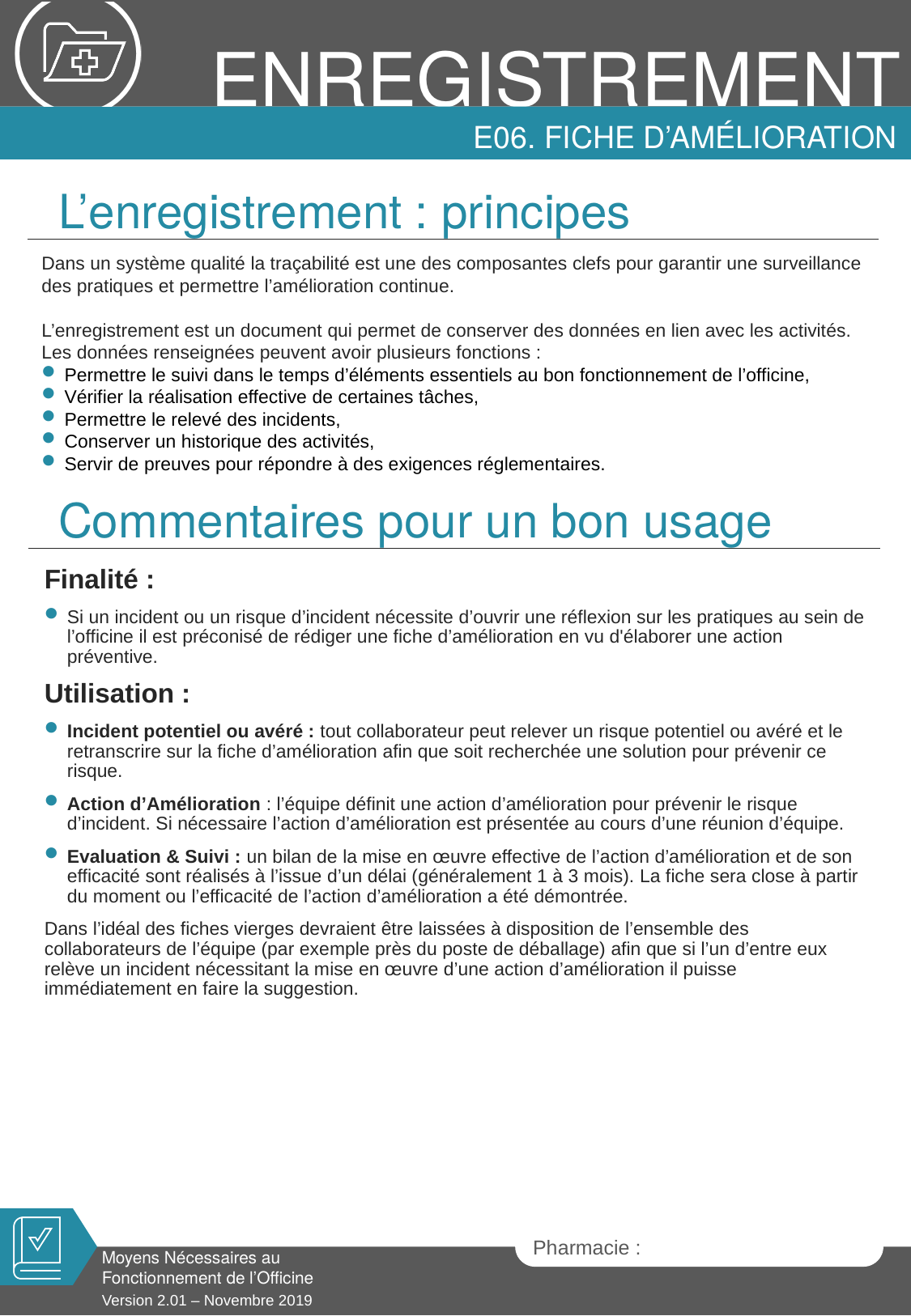

# E06. Fiche d’Amélioration
Finalité :
Si un incident ou un risque d’incident nécessite d’ouvrir une réflexion sur les pratiques au sein de l’officine il est préconisé de rédiger une fiche d’amélioration en vu d'élaborer une action préventive.
Utilisation :
Incident potentiel ou avéré : tout collaborateur peut relever un risque potentiel ou avéré et le retranscrire sur la fiche d’amélioration afin que soit recherchée une solution pour prévenir ce risque.
Action d’Amélioration : l’équipe définit une action d’amélioration pour prévenir le risque d’incident. Si nécessaire l’action d’amélioration est présentée au cours d’une réunion d’équipe.
Evaluation & Suivi : un bilan de la mise en œuvre effective de l’action d’amélioration et de son efficacité sont réalisés à l’issue d’un délai (généralement 1 à 3 mois). La fiche sera close à partir du moment ou l’efficacité de l’action d’amélioration a été démontrée.
Dans l’idéal des fiches vierges devraient être laissées à disposition de l’ensemble des collaborateurs de l’équipe (par exemple près du poste de déballage) afin que si l’un d’entre eux relève un incident nécessitant la mise en œuvre d’une action d’amélioration il puisse immédiatement en faire la suggestion.